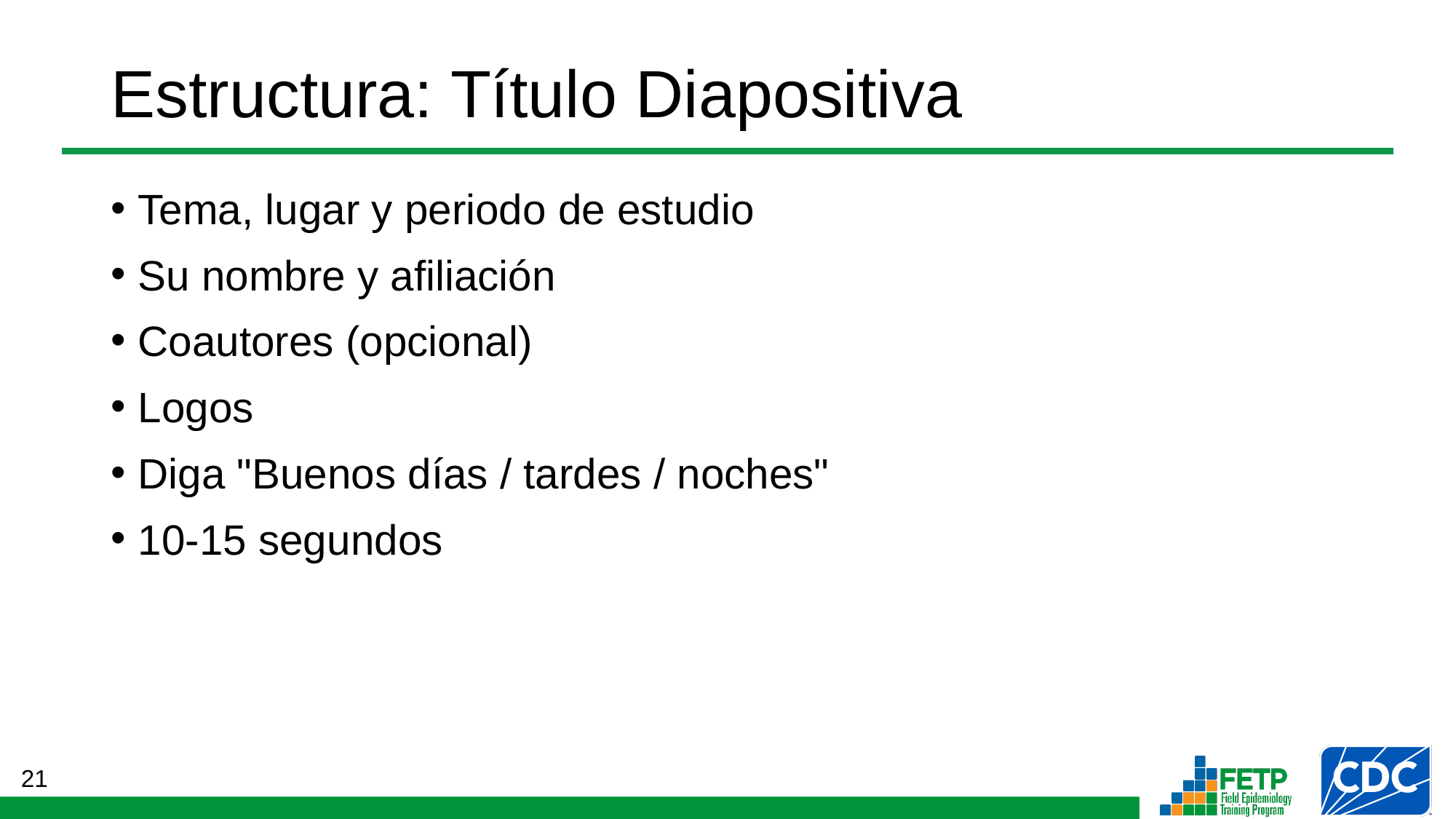

# Estructura: Título Diapositiva
Tema, lugar y periodo de estudio
Su nombre y afiliación
Coautores (opcional)
Logos
Diga "Buenos días / tardes / noches"
10-15 segundos